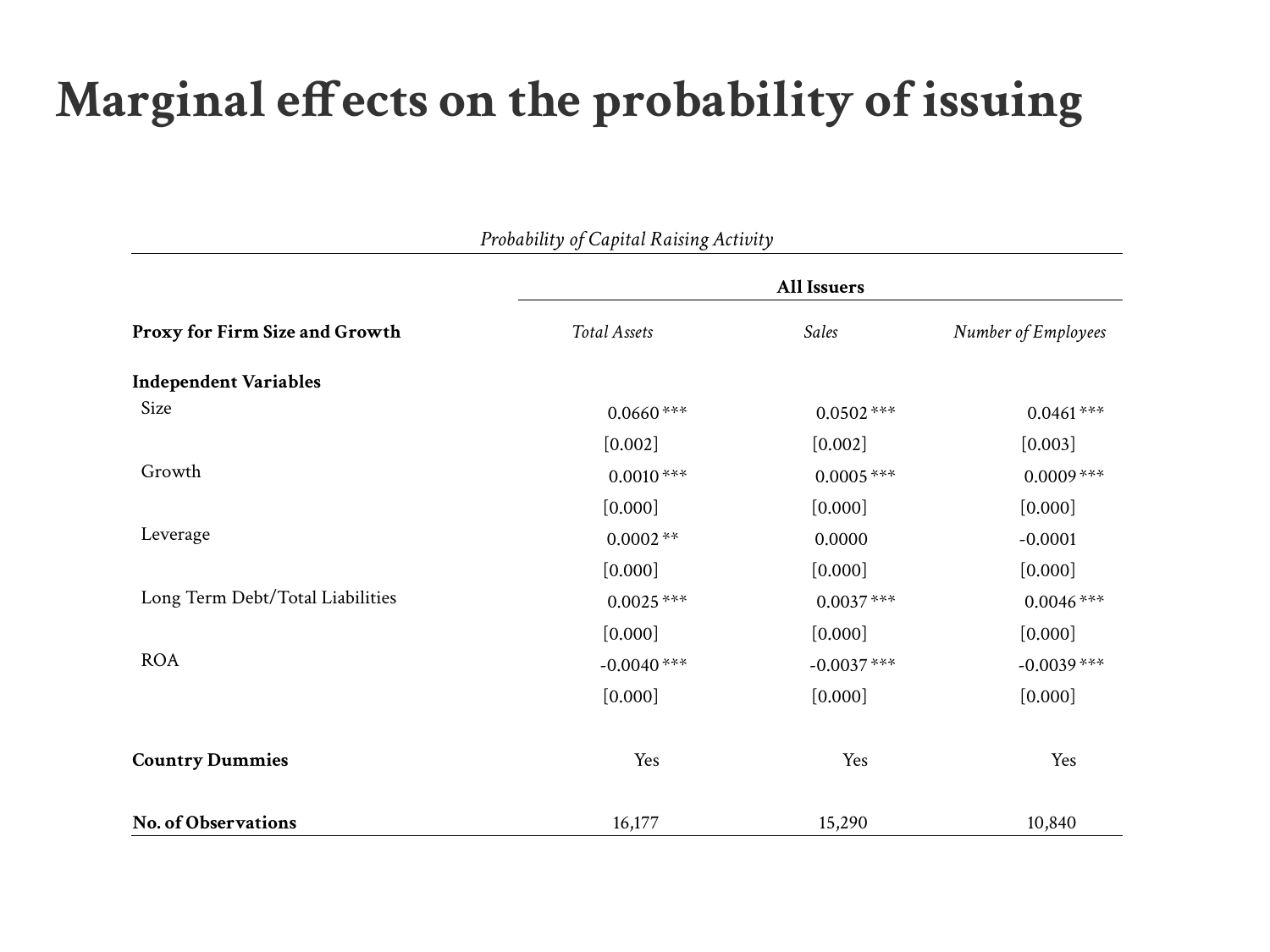

Marginal effects on the probability of issuing
| Probability of Capital Raising Activity |  |  |  |  |  |  |  |  |  |
| --- | --- | --- | --- | --- | --- | --- | --- | --- | --- |
|  |  | All Issuers |  |  |  |  |  |  |  |
| Proxy for Firm Size and Growth |  | Total Assets |  |  | Sales |  |  | Number of Employees |  |
| Independent Variables |  |  |  |  |  |  |  |  |  |
| Size |  | 0.0660 | \*\*\* |  | 0.0502 | \*\*\* |  | 0.0461 | \*\*\* |
|  |  | [0.002] |  |  | [0.002] |  |  | [0.003] |  |
| Growth |  | 0.0010 | \*\*\* |  | 0.0005 | \*\*\* |  | 0.0009 | \*\*\* |
|  |  | [0.000] |  |  | [0.000] |  |  | [0.000] |  |
| Leverage |  | 0.0002 | \*\* |  | 0.0000 |  |  | -0.0001 |  |
|  |  | [0.000] |  |  | [0.000] |  |  | [0.000] |  |
| Long Term Debt/Total Liabilities |  | 0.0025 | \*\*\* |  | 0.0037 | \*\*\* |  | 0.0046 | \*\*\* |
|  |  | [0.000] |  |  | [0.000] |  |  | [0.000] |  |
| ROA |  | -0.0040 | \*\*\* |  | -0.0037 | \*\*\* |  | -0.0039 | \*\*\* |
|  |  | [0.000] |  |  | [0.000] |  |  | [0.000] |  |
|  |  |  |  |  |  |  |  |  |  |
| Country Dummies |  | Yes |  |  | Yes |  |  | Yes |  |
|  |  |  |  |  |  |  |  |  |  |
| No. of Observations |  | 16,177 |  |  | 15,290 |  |  | 10,840 |  |